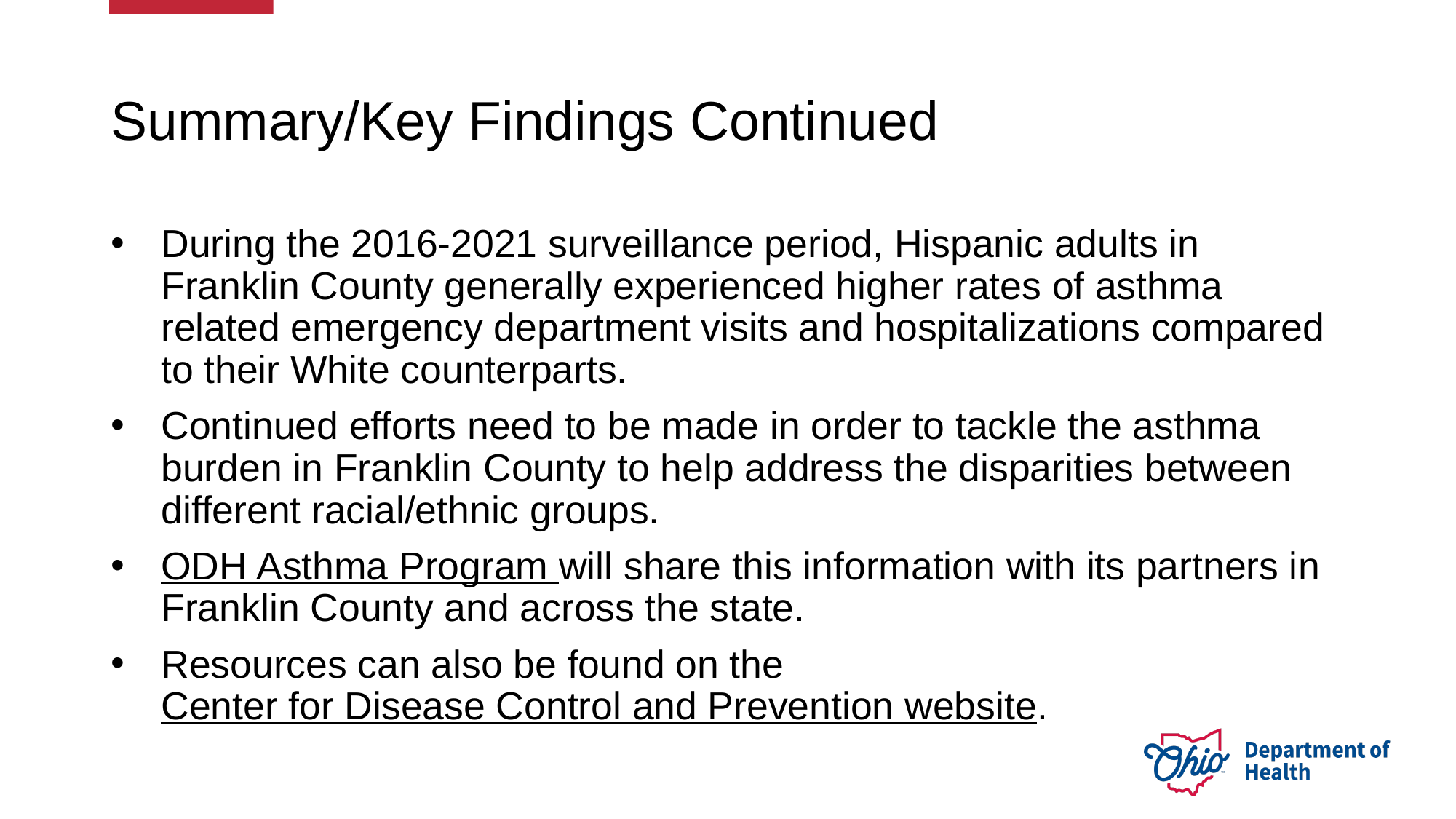

# Summary/Key Findings Continued
During the 2016-2021 surveillance period, Hispanic adults in Franklin County generally experienced higher rates of asthma related emergency department visits and hospitalizations compared to their White counterparts.
Continued efforts need to be made in order to tackle the asthma burden in Franklin County to help address the disparities between different racial/ethnic groups.
ODH Asthma Program will share this information with its partners in Franklin County and across the state.
Resources can also be found on the Center for Disease Control and Prevention website.